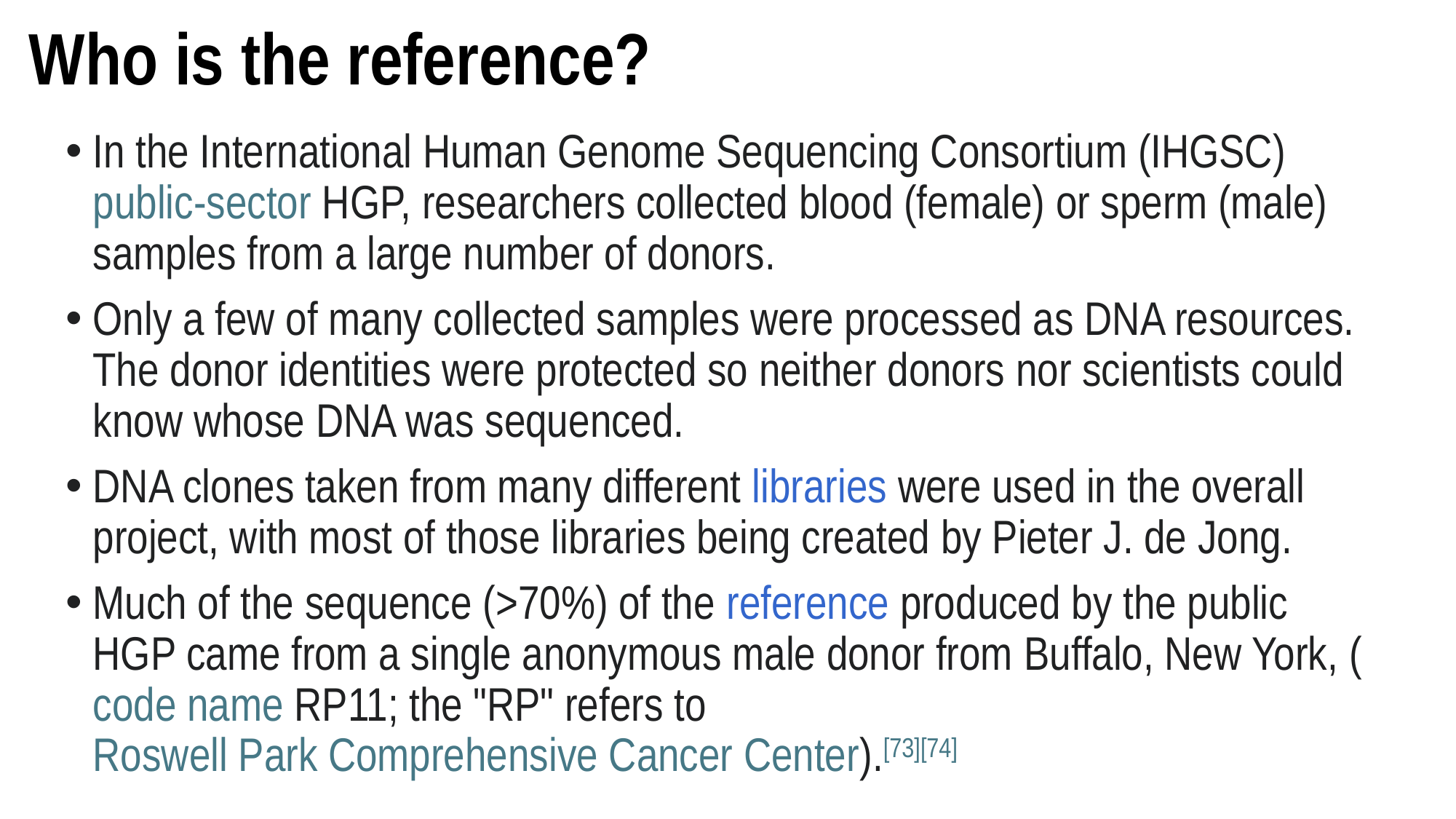

# Who is the reference?
In the International Human Genome Sequencing Consortium (IHGSC) public-sector HGP, researchers collected blood (female) or sperm (male) samples from a large number of donors.
Only a few of many collected samples were processed as DNA resources. The donor identities were protected so neither donors nor scientists could know whose DNA was sequenced.
DNA clones taken from many different libraries were used in the overall project, with most of those libraries being created by Pieter J. de Jong.
Much of the sequence (>70%) of the reference produced by the public HGP came from a single anonymous male donor from Buffalo, New York, (code name RP11; the "RP" refers to Roswell Park Comprehensive Cancer Center).[73][74]